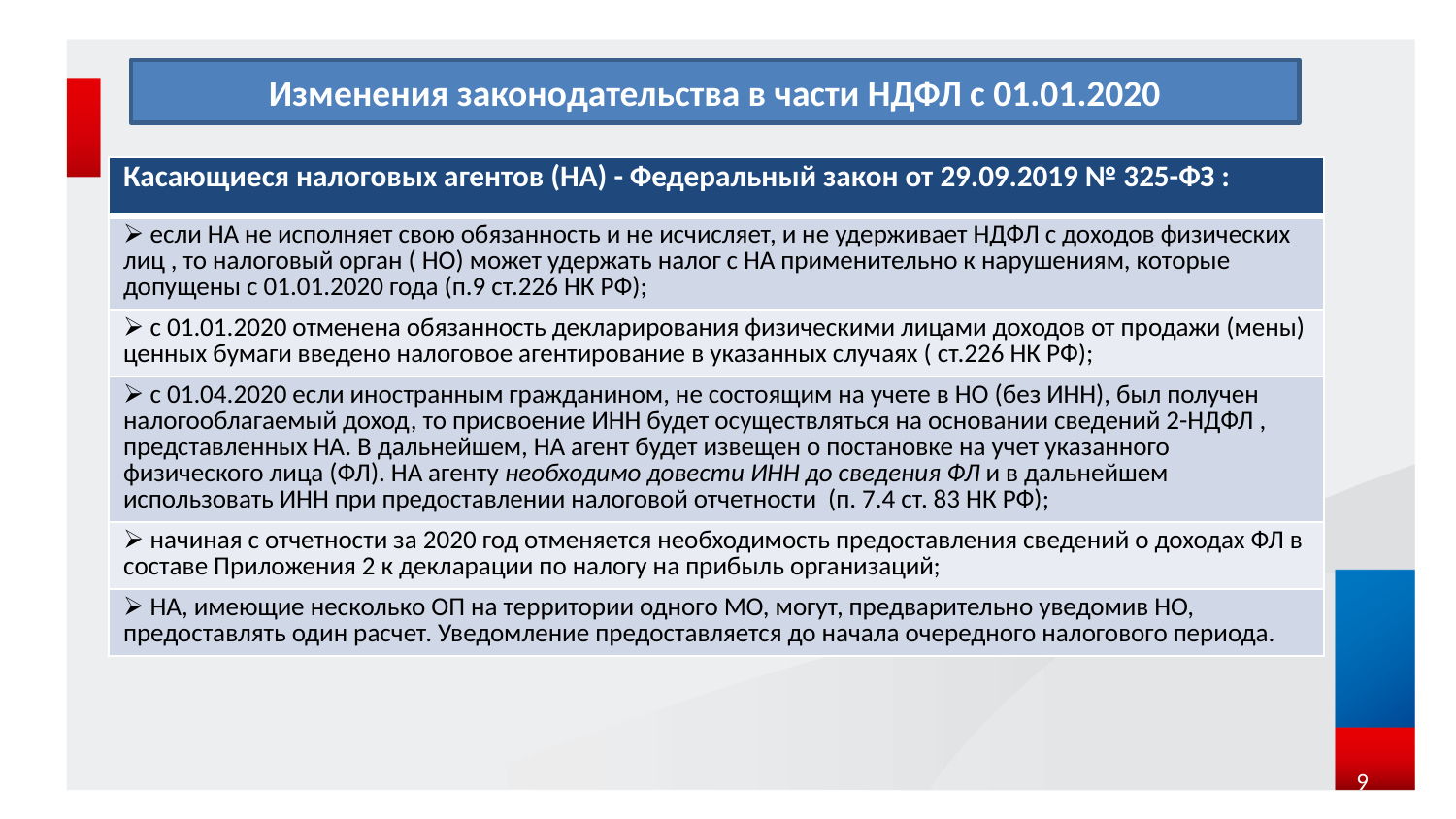

# Изменения законодательства в части НДФЛ с 01.01.2020
| Касающиеся налоговых агентов (НА) - Федеральный закон от 29.09.2019 № 325-ФЗ : |
| --- |
| если НА не исполняет свою обязанность и не исчисляет, и не удерживает НДФЛ с доходов физических лиц , то налоговый орган ( НО) может удержать налог с НА применительно к нарушениям, которые допущены с 01.01.2020 года (п.9 ст.226 НК РФ); |
| с 01.01.2020 отменена обязанность декларирования физическими лицами доходов от продажи (мены) ценных бумаги введено налоговое агентирование в указанных случаях ( ст.226 НК РФ); |
| с 01.04.2020 если иностранным гражданином, не состоящим на учете в НО (без ИНН), был получен налогооблагаемый доход, то присвоение ИНН будет осуществляться на основании сведений 2-НДФЛ , представленных НА. В дальнейшем, НА агент будет извещен о постановке на учет указанного физического лица (ФЛ). НА агенту необходимо довести ИНН до сведения ФЛ и в дальнейшем использовать ИНН при предоставлении налоговой отчетности (п. 7.4 ст. 83 НК РФ); |
| начиная с отчетности за 2020 год отменяется необходимость предоставления сведений о доходах ФЛ в составе Приложения 2 к декларации по налогу на прибыль организаций; |
| НА, имеющие несколько ОП на территории одного МО, могут, предварительно уведомив НО, предоставлять один расчет. Уведомление предоставляется до начала очередного налогового периода. |
9